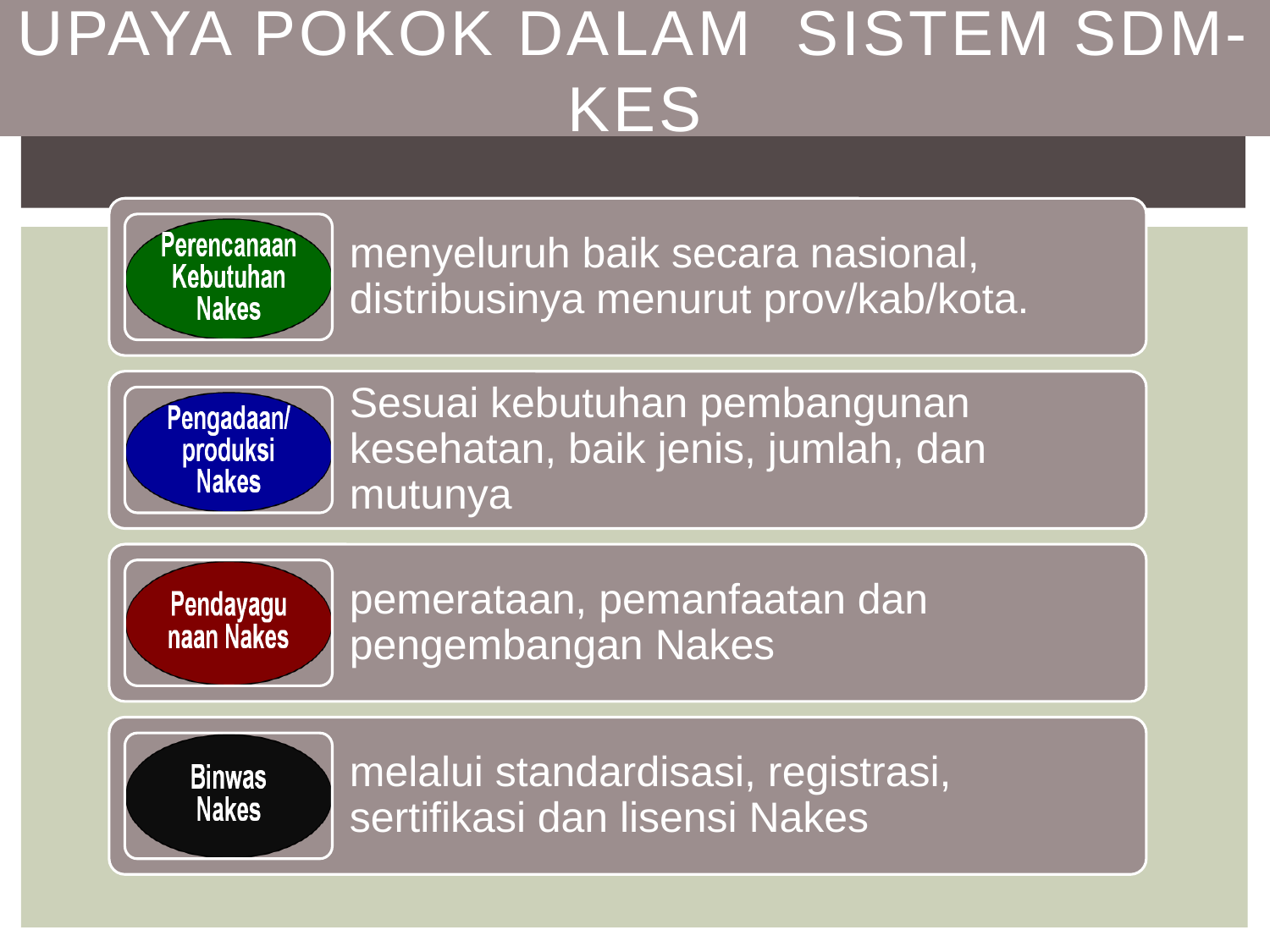

# UPAYA POKOK DALAM  SISTEM SDM-KES
menyeluruh baik secara nasional, distribusinya menurut prov/kab/kota.
Sesuai kebutuhan pembangunan kesehatan, baik jenis, jumlah, dan mutunya
pemerataan, pemanfaatan dan pengembangan Nakes
melalui standardisasi, registrasi, sertifikasi dan lisensi Nakes